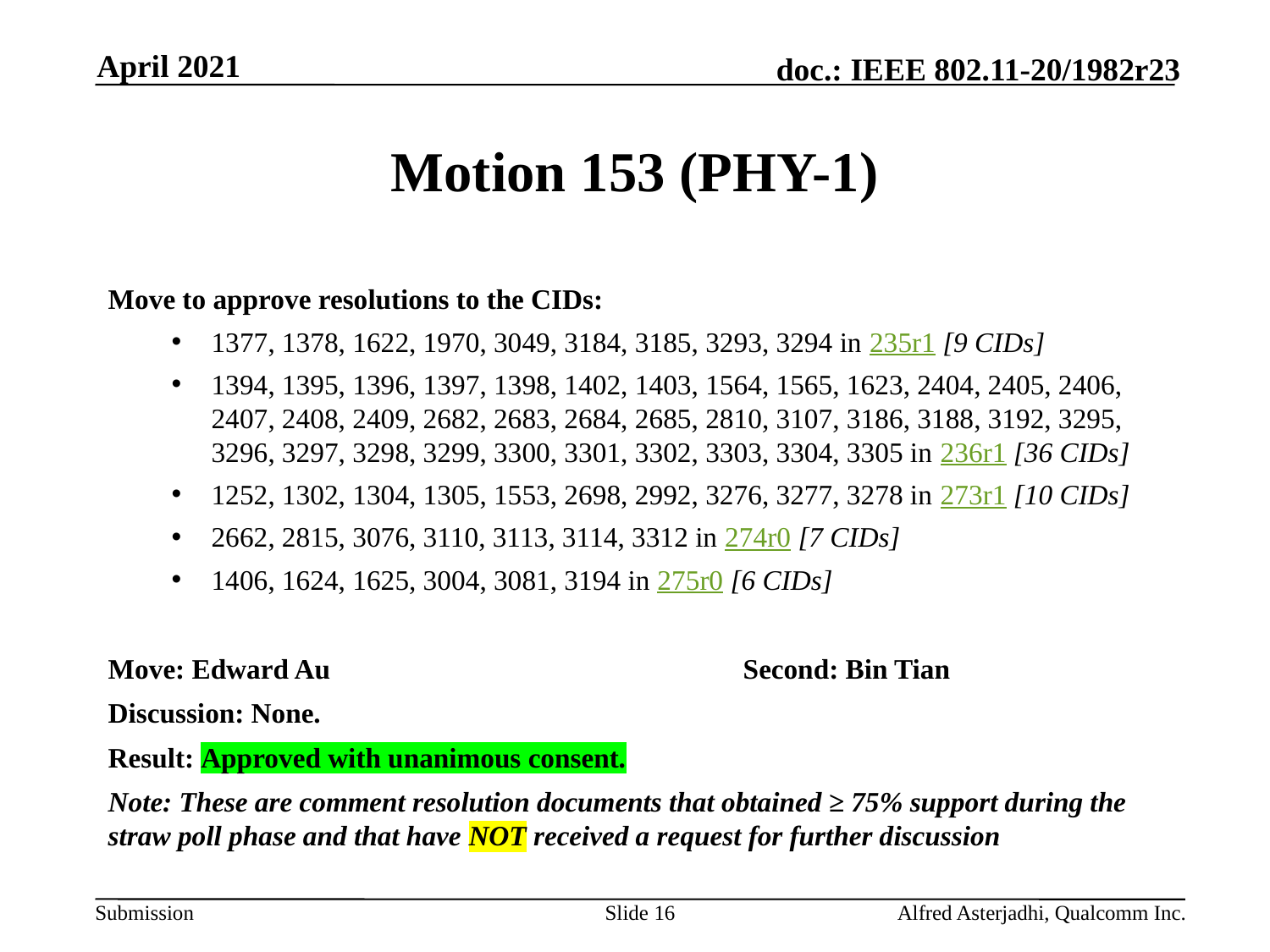

April 2021
# Motion 153 (PHY-1)
Move to approve resolutions to the CIDs:
1377, 1378, 1622, 1970, 3049, 3184, 3185, 3293, 3294 in 235r1 [9 CIDs]
1394, 1395, 1396, 1397, 1398, 1402, 1403, 1564, 1565, 1623, 2404, 2405, 2406, 2407, 2408, 2409, 2682, 2683, 2684, 2685, 2810, 3107, 3186, 3188, 3192, 3295, 3296, 3297, 3298, 3299, 3300, 3301, 3302, 3303, 3304, 3305 in 236r1 [36 CIDs]
1252, 1302, 1304, 1305, 1553, 2698, 2992, 3276, 3277, 3278 in 273r1 [10 CIDs]
2662, 2815, 3076, 3110, 3113, 3114, 3312 in 274r0 [7 CIDs]
1406, 1624, 1625, 3004, 3081, 3194 in 275r0 [6 CIDs]

Move: Edward Au				Second: Bin Tian
Discussion: None.
Result: Approved with unanimous consent.
Note: These are comment resolution documents that obtained ≥ 75% support during the straw poll phase and that have NOT received a request for further discussion
Slide 16
Alfred Asterjadhi, Qualcomm Inc.